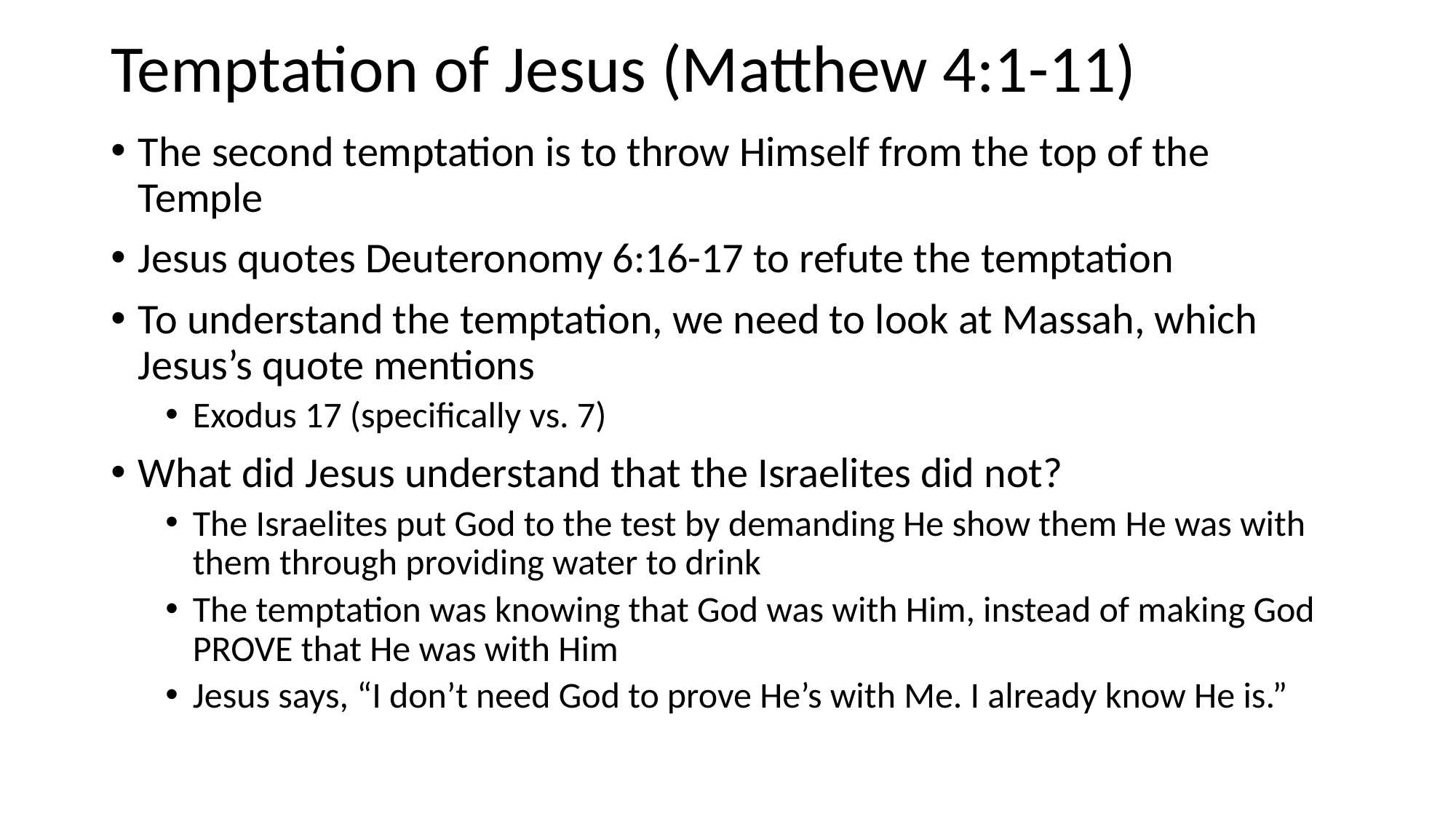

# Temptation of Jesus (Matthew 4:1-11)
The second temptation is to throw Himself from the top of the Temple
Jesus quotes Deuteronomy 6:16-17 to refute the temptation
To understand the temptation, we need to look at Massah, which Jesus’s quote mentions
Exodus 17 (specifically vs. 7)
What did Jesus understand that the Israelites did not?
The Israelites put God to the test by demanding He show them He was with them through providing water to drink
The temptation was knowing that God was with Him, instead of making God PROVE that He was with Him
Jesus says, “I don’t need God to prove He’s with Me. I already know He is.”